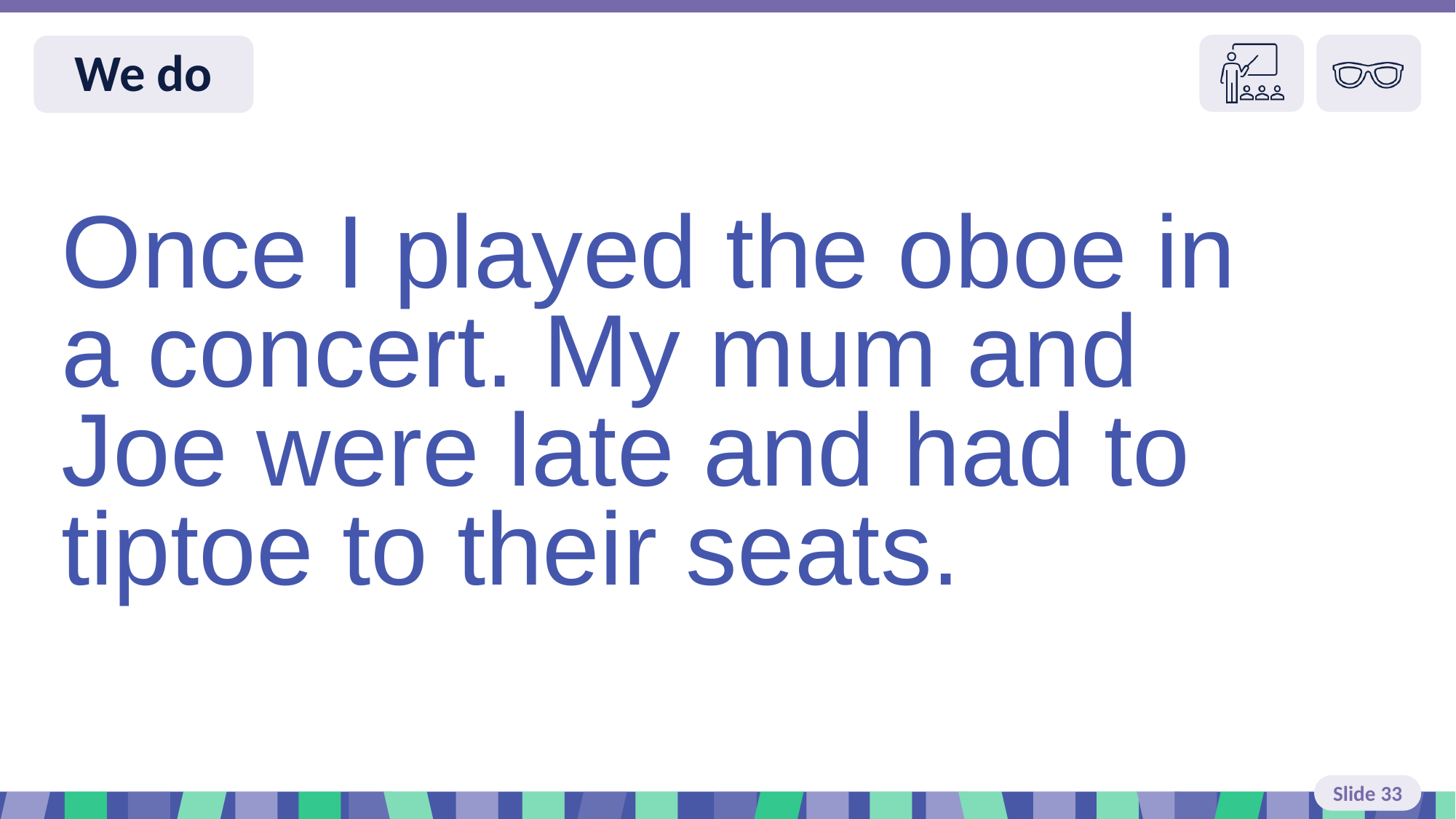

Slide 33 We do
Once I played the oboe in a concert. My mum and Joe were late and had to tiptoe to their seats.